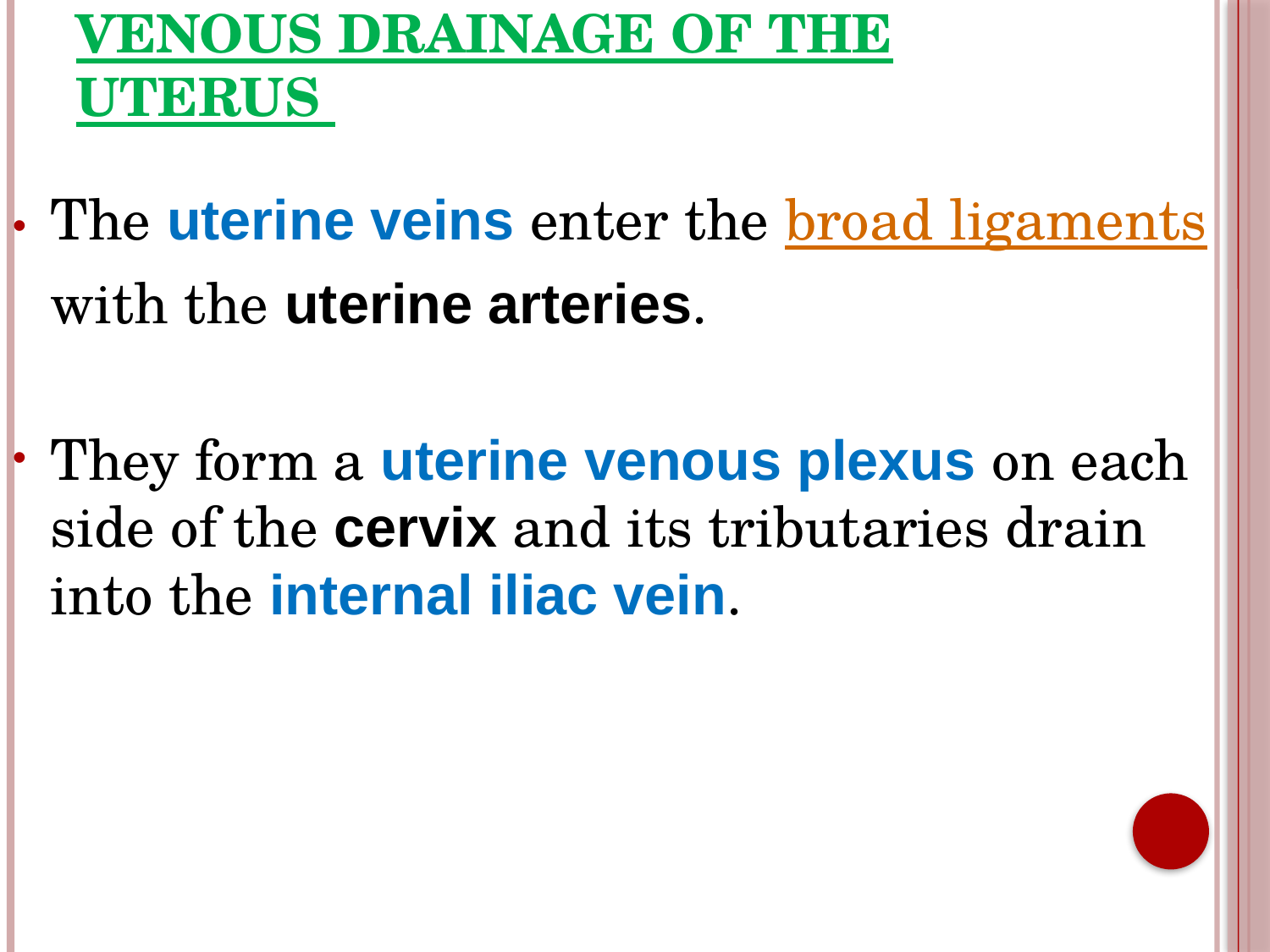

# Venous Drainage of the Uterus

The uterine veins enter the broad ligaments with the uterine arteries.

They form a uterine venous plexus on each side of the cervix and its tributaries drain into the internal iliac vein.